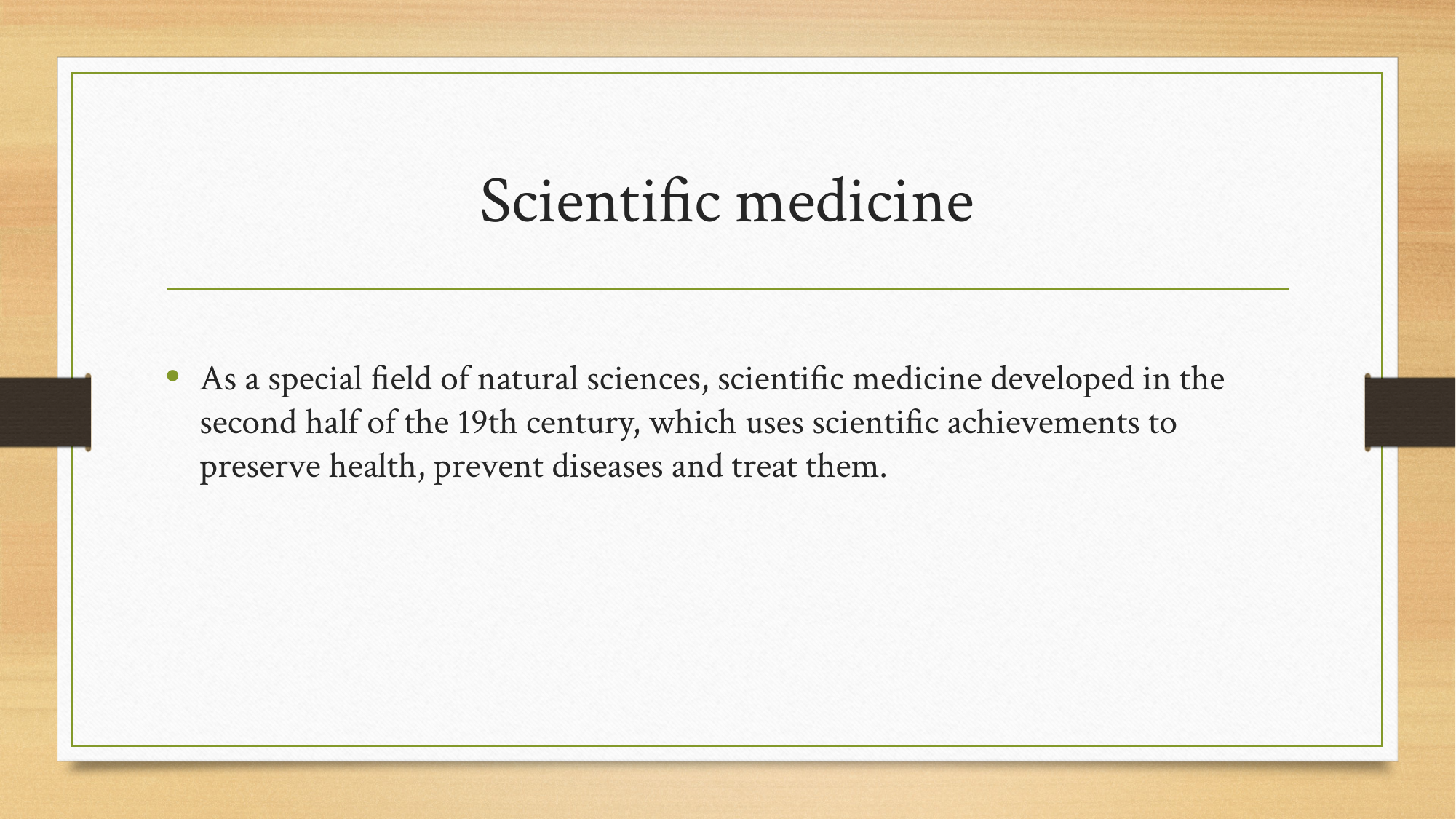

# Scientific medicine

As a special field of natural sciences, scientific medicine developed in the second half of the 19th century, which uses scientific achievements to preserve health, prevent diseases and treat them.